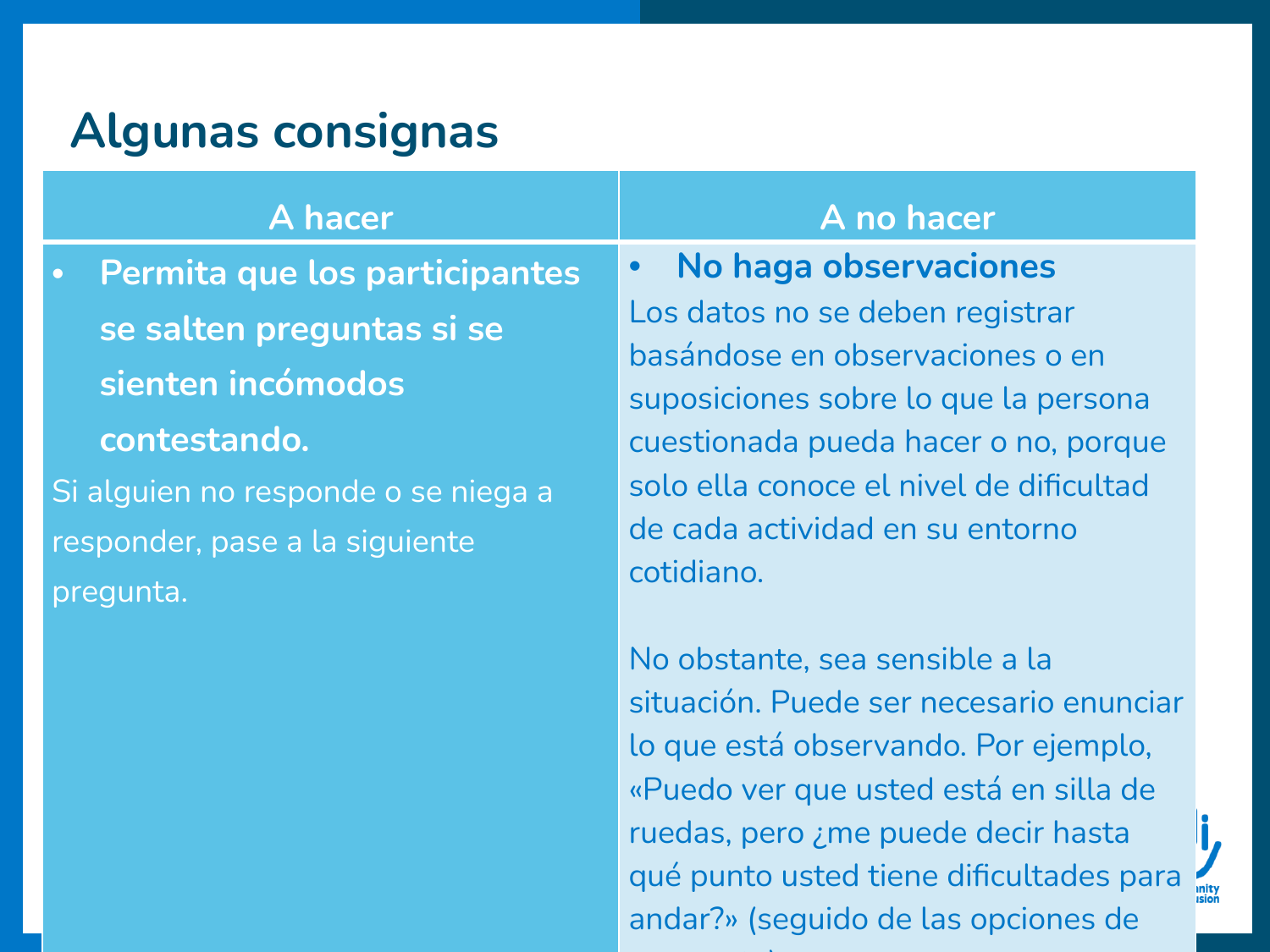

# Algunas consignas
| A hacer | A no hacer |
| --- | --- |
| Permita que los participantes se salten preguntas si se sienten incómodos contestando. Si alguien no responde o se niega a responder, pase a la siguiente pregunta. | No haga observaciones Los datos no se deben registrar basándose en observaciones o en suposiciones sobre lo que la persona cuestionada pueda hacer o no, porque solo ella conoce el nivel de dificultad de cada actividad en su entorno cotidiano. No obstante, sea sensible a la situación. Puede ser necesario enunciar lo que está observando. Por ejemplo, «Puedo ver que usted está en silla de ruedas, pero ¿me puede decir hasta qué punto usted tiene dificultades para andar?» (seguido de las opciones de respuesta). |